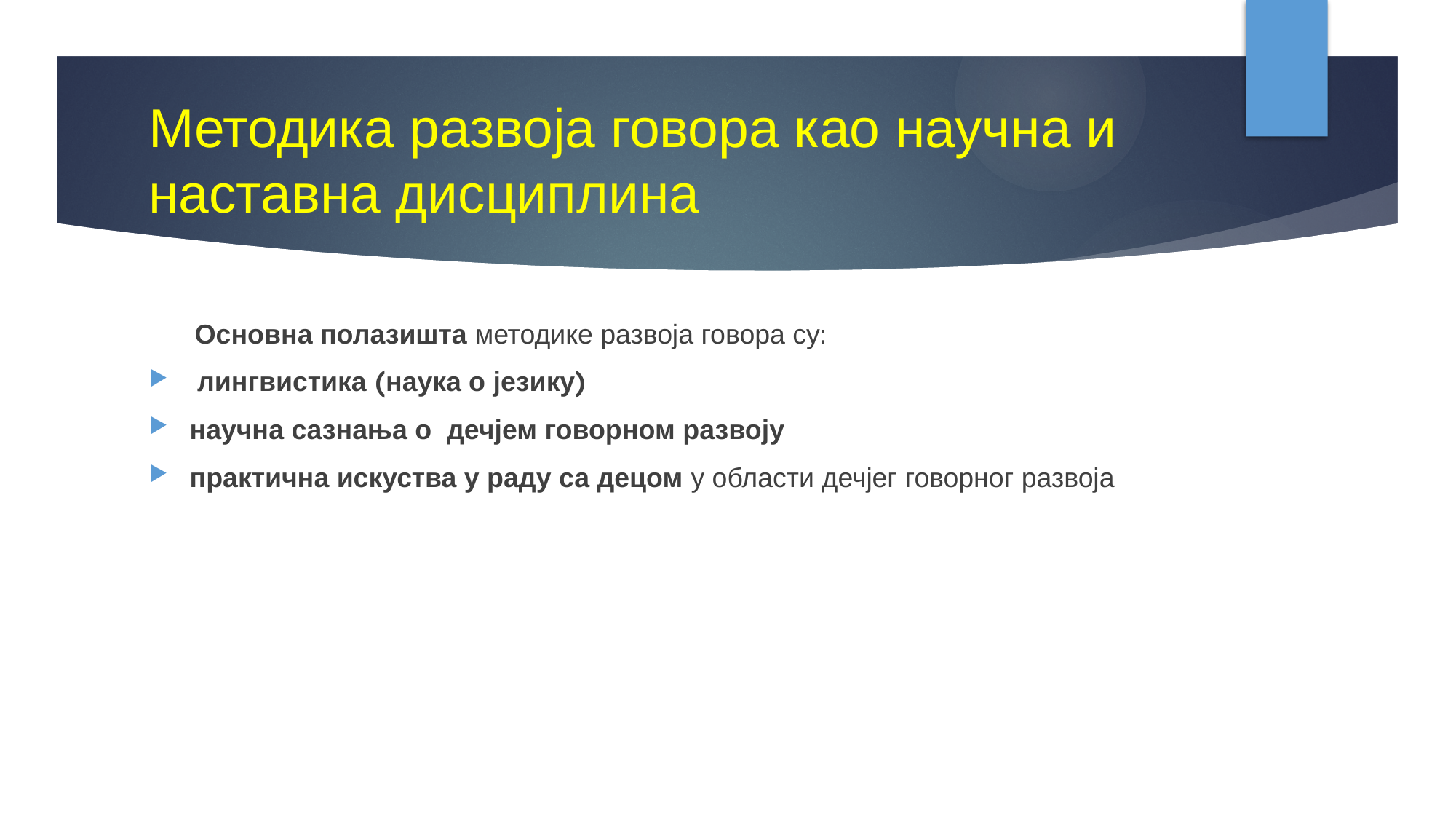

# Методика развоја говора као научна и наставна дисциплина
      Основна полазишта методике развоја говора су:
 лингвистика (наука о језику)
научна сазнања о  дечјем говорном развоју
практична искуства у раду са децом у области дечјег говорног развоја